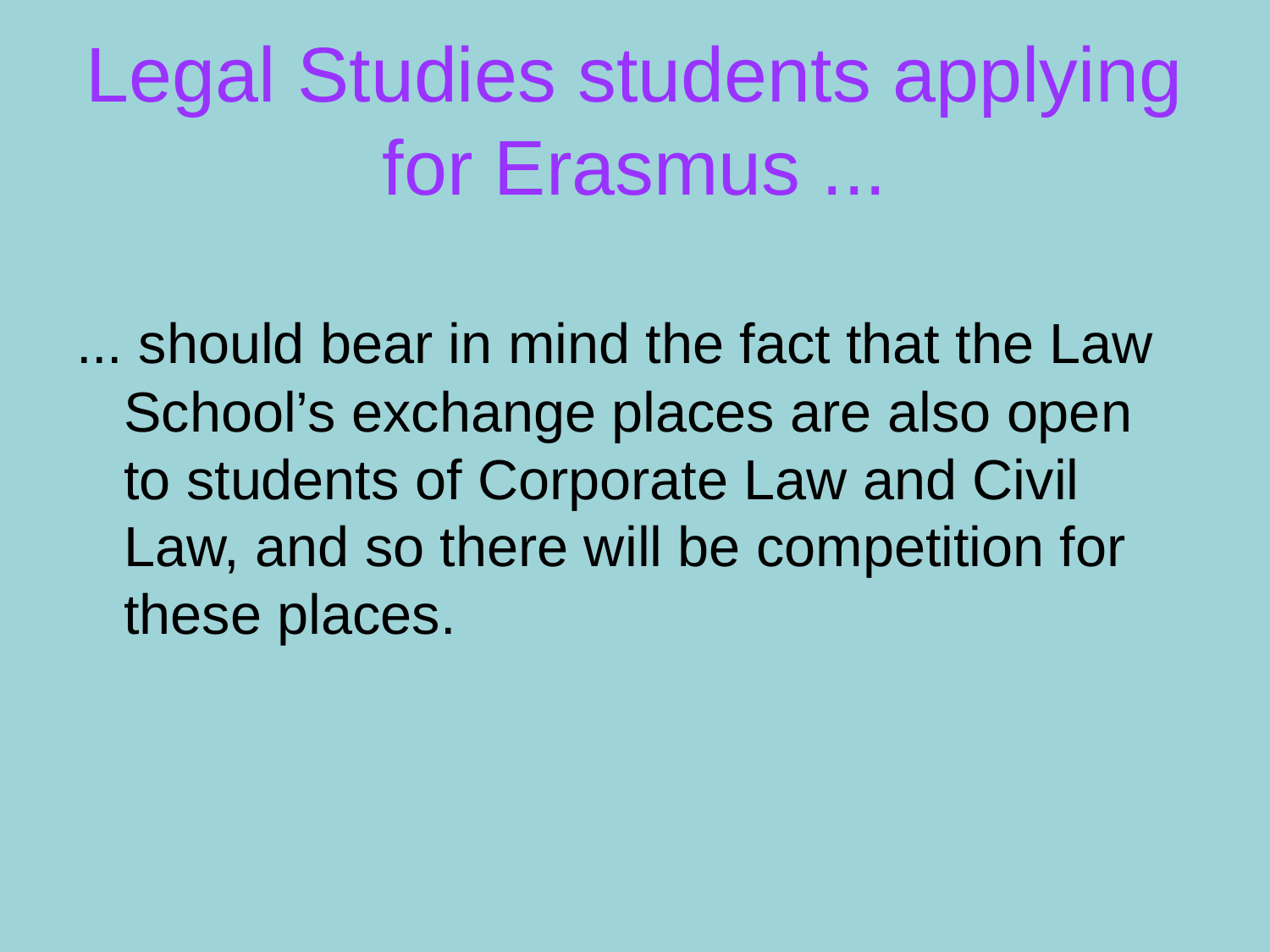

# Legal Studies students applying for Erasmus ...

... should bear in mind the fact that the Law School’s exchange places are also open to students of Corporate Law and Civil Law, and so there will be competition for these places.